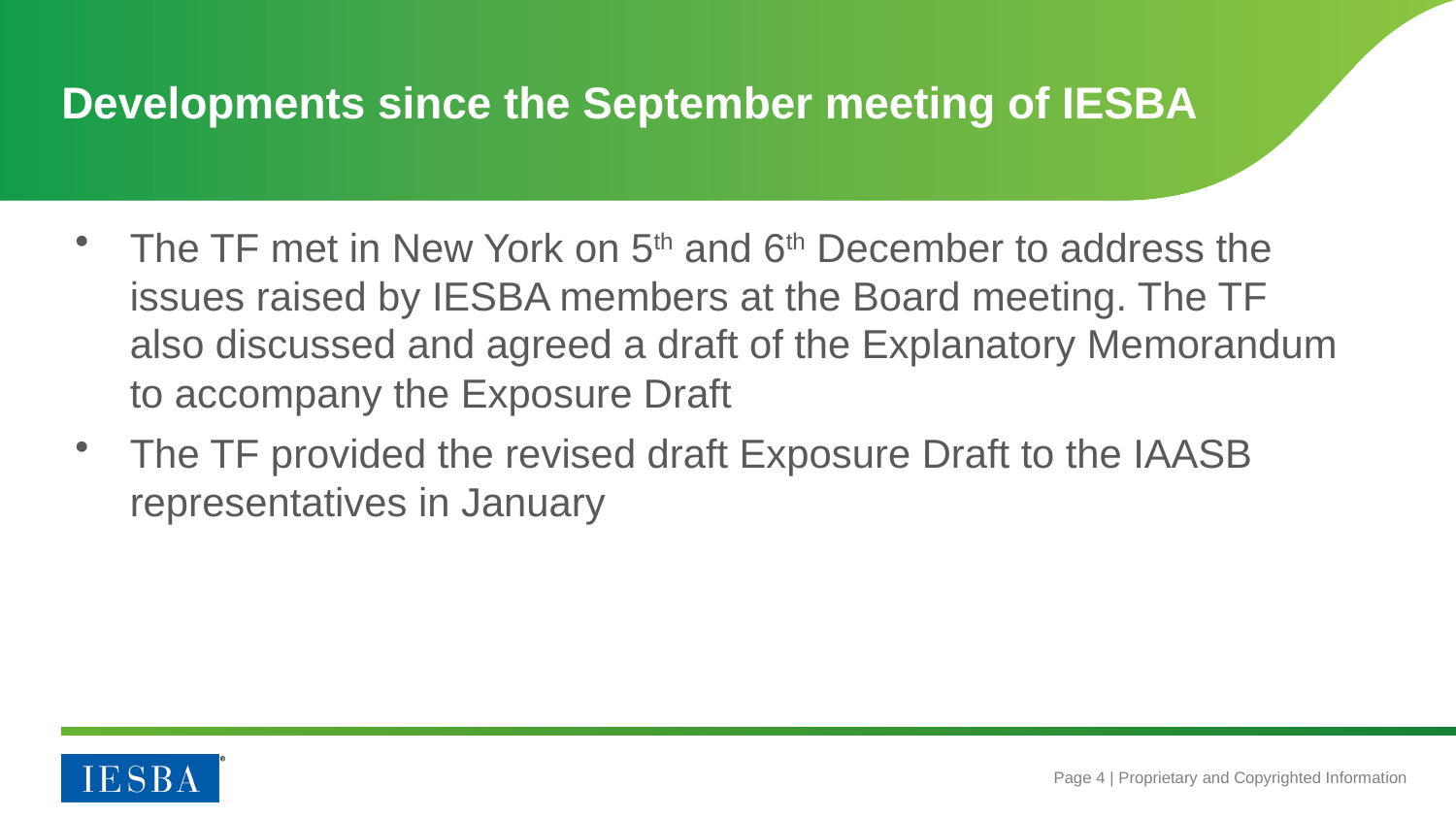

# Developments since the September meeting of IESBA
The TF met in New York on 5th and 6th December to address the issues raised by IESBA members at the Board meeting. The TF also discussed and agreed a draft of the Explanatory Memorandum to accompany the Exposure Draft
The TF provided the revised draft Exposure Draft to the IAASB representatives in January